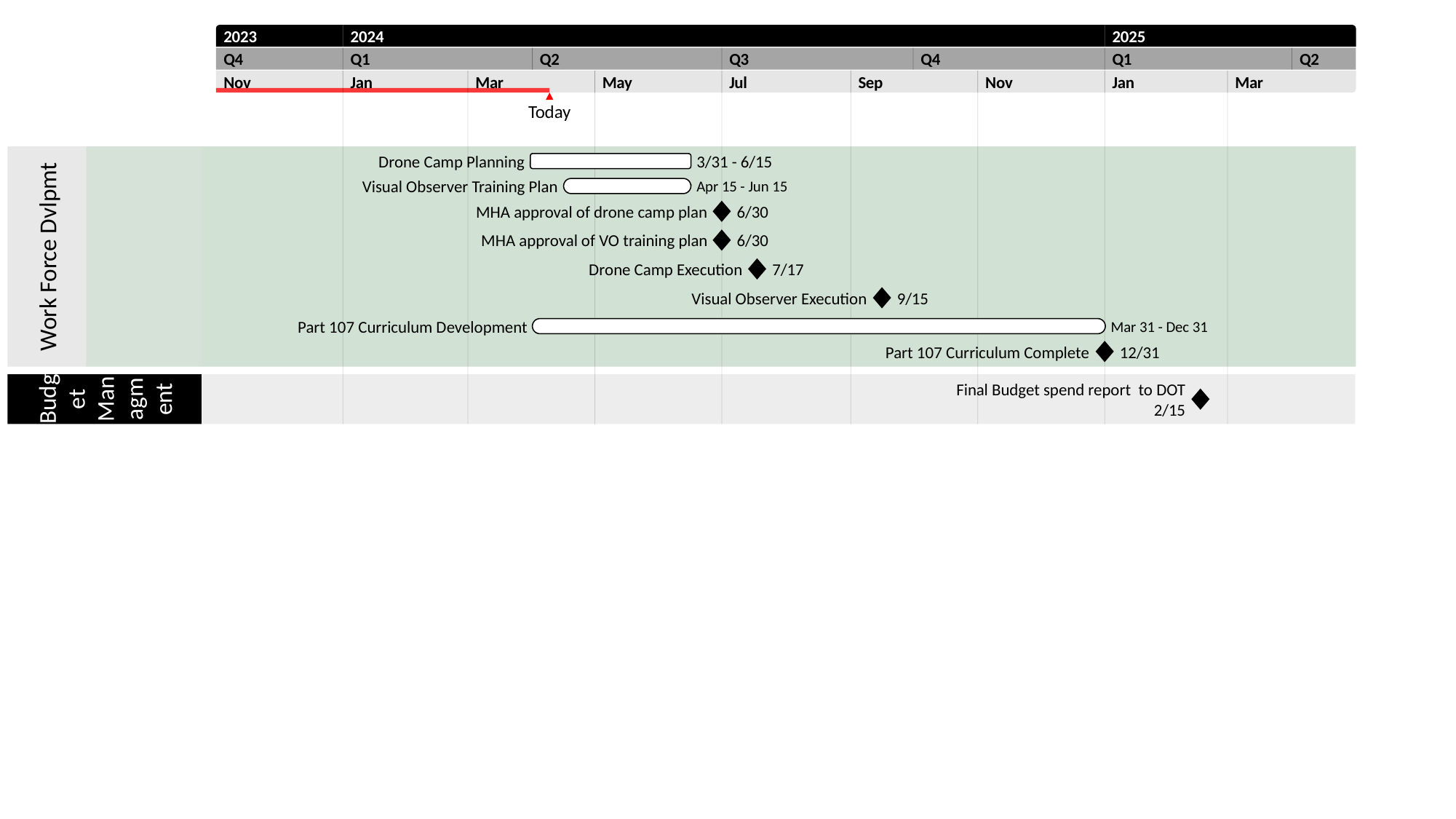

197 days
44 days
55 d

2023
2025

2023
2024
2025

Q4
Q1
Q2
Q3
Q4
Q1
Q2

Nov
Jan
Mar
May
Jul
Sep
Nov
Jan
Mar

Today

Drone Camp Planning
3/31 - 6/15

Visual Observer Training Plan
Apr 15 - Jun 15

MHA approval of drone camp plan
6/30

MHA approval of VO training plan
6/30
Work Force Dvlpmt

Drone Camp Execution
7/17

Visual Observer Execution
9/15
Part 107 Curriculum Development
Mar 31 - Dec 31

Budget Managment

Part 107 Curriculum Complete
12/31

Final Budget spend report  to DOT

2/15